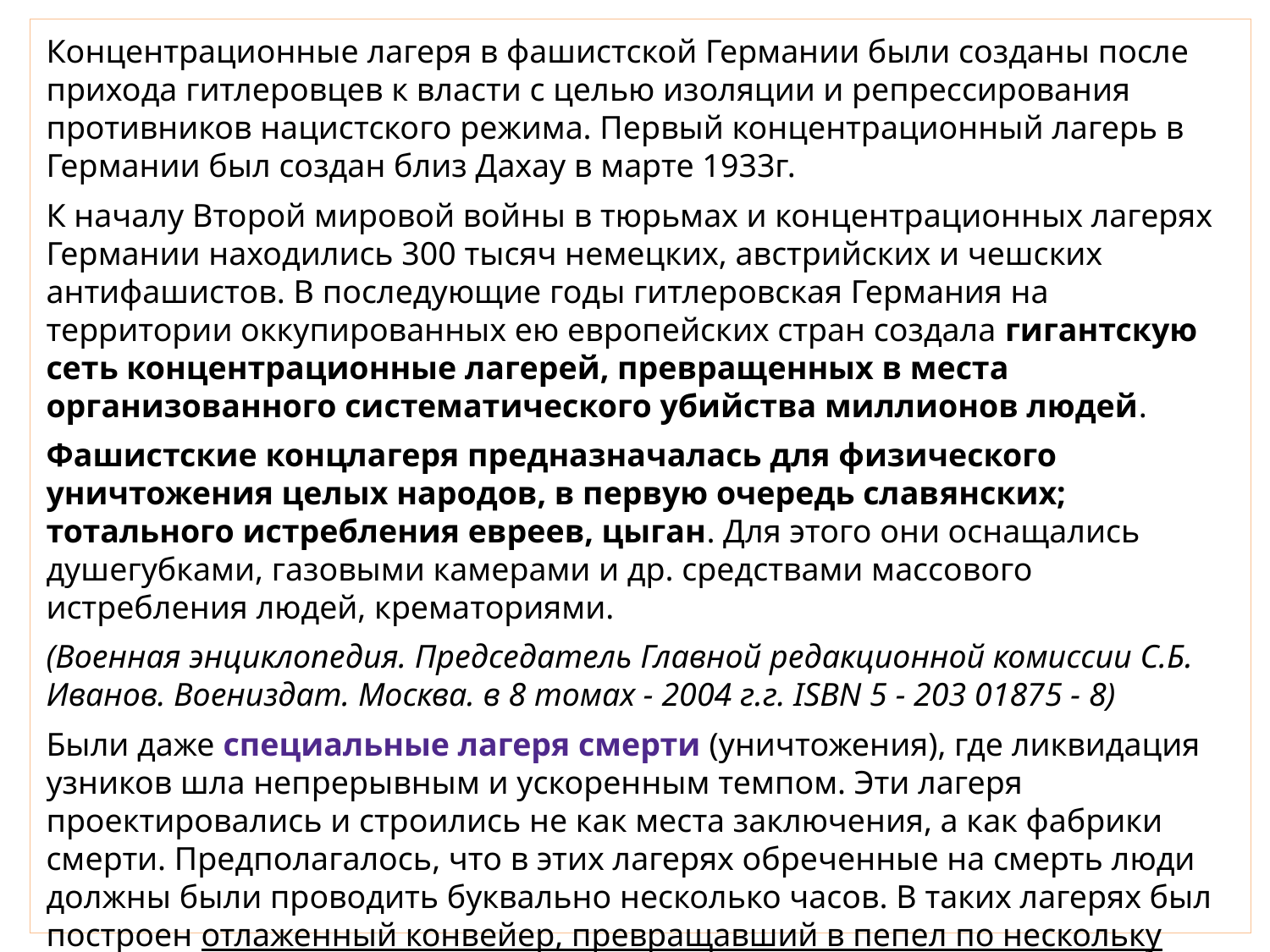

Концентрационные лагеря в фашистской Германии были созданы после прихода гитлеровцев к власти с целью изоляции и репрессирования противников нацистского режима. Первый концентрационный лагерь в Германии был создан близ Дахау в марте 1933г.
К началу Второй мировой войны в тюрьмах и концентрационных лагерях Германии находились 300 тысяч немецких, австрийских и чешских антифашистов. В последующие годы гитлеровская Германия на территории оккупированных ею европейских стран создала гигантскую сеть концентрационные лагерей, превращенных в места организованного систематического убийства миллионов людей.
Фашистские концлагеря предназначалась для физического уничтожения целых народов, в первую очередь славянских; тотального истребления евреев, цыган. Для этого они оснащались душегубками, газовыми камерами и др. средствами массового истребления людей, крематориями.
(Военная энциклопедия. Председатель Главной редакционной комиссии С.Б. Иванов. Воениздат. Москва. в 8 томах - 2004 г.г. ISBN 5 - 203 01875 - 8)
Были даже специальные лагеря смерти (уничтожения), где ликвидация узников шла непрерывным и ускоренным темпом. Эти лагеря проектировались и строились не как места заключения, а как фабрики смерти. Предполагалось, что в этих лагерях обреченные на смерть люди должны были проводить буквально несколько часов. В таких лагерях был построен отлаженный конвейер, превращавший в пепел по нескольку тысяч человек в сутки.